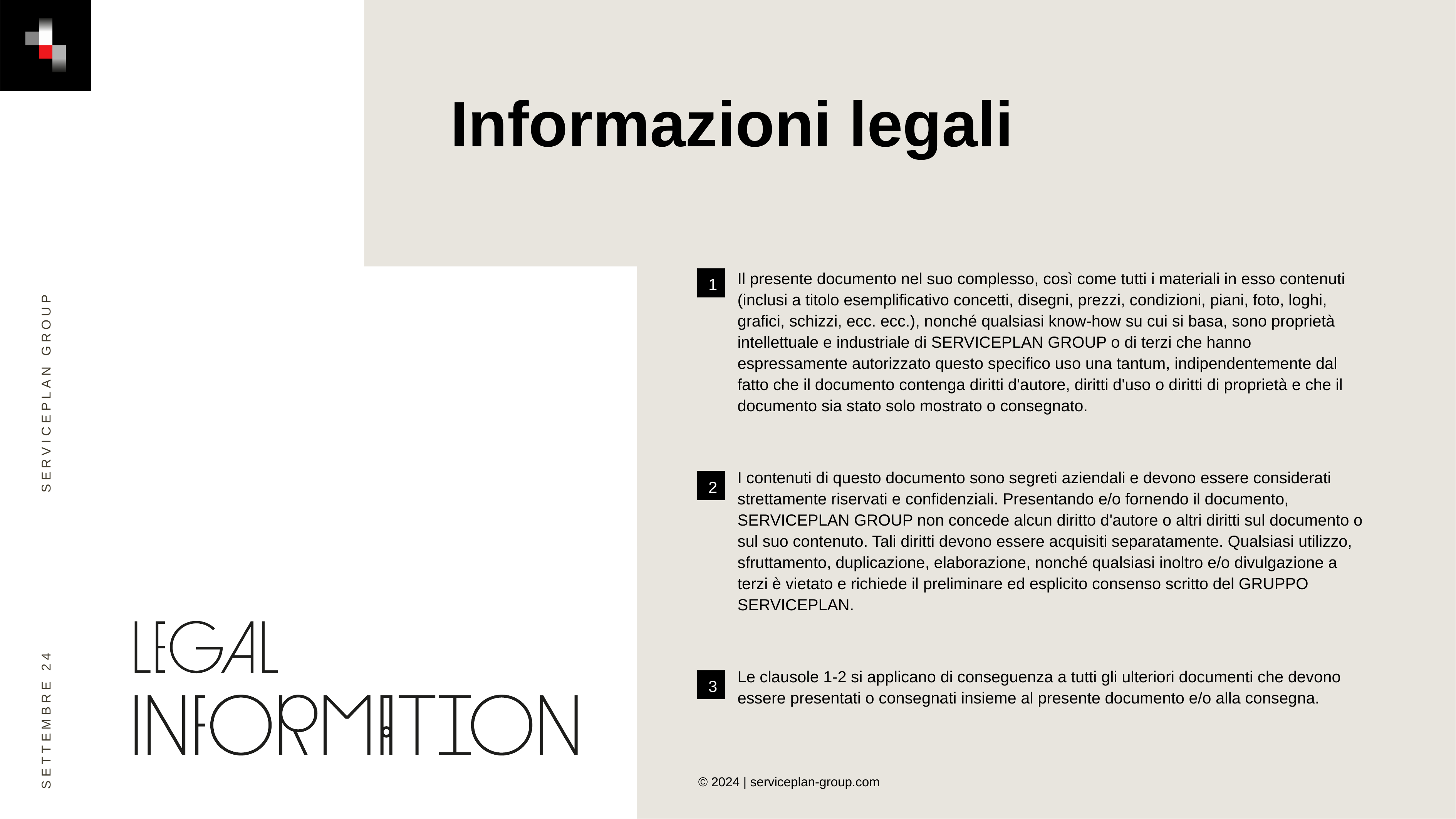

# Informazioni legali

Il presente documento nel suo complesso, così come tutti i materiali in esso contenuti (inclusi a titolo esemplificativo concetti, disegni, prezzi, condizioni, piani, foto, loghi, grafici, schizzi, ecc. ecc.), nonché qualsiasi know-how su cui si basa, sono proprietà intellettuale e industriale di SERVICEPLAN GROUP o di terzi che hanno espressamente autorizzato questo specifico uso una tantum, indipendentemente dal fatto che il documento contenga diritti d'autore, diritti d'uso o diritti di proprietà e che il documento sia stato solo mostrato o consegnato.

I contenuti di questo documento sono segreti aziendali e devono essere considerati strettamente riservati e confidenziali. Presentando e/o fornendo il documento, SERVICEPLAN GROUP non concede alcun diritto d'autore o altri diritti sul documento o sul suo contenuto. Tali diritti devono essere acquisiti separatamente. Qualsiasi utilizzo, sfruttamento, duplicazione, elaborazione, nonché qualsiasi inoltro e/o divulgazione a terzi è vietato e richiede il preliminare ed esplicito consenso scritto del GRUPPO SERVICEPLAN.

Le clausole 1-2 si applicano di conseguenza a tutti gli ulteriori documenti che devono essere presentati o consegnati insieme al presente documento e/o alla consegna.

1
Serviceplan Group
2

3

SETTEMBRE 24
© 2024 | serviceplan-group.com